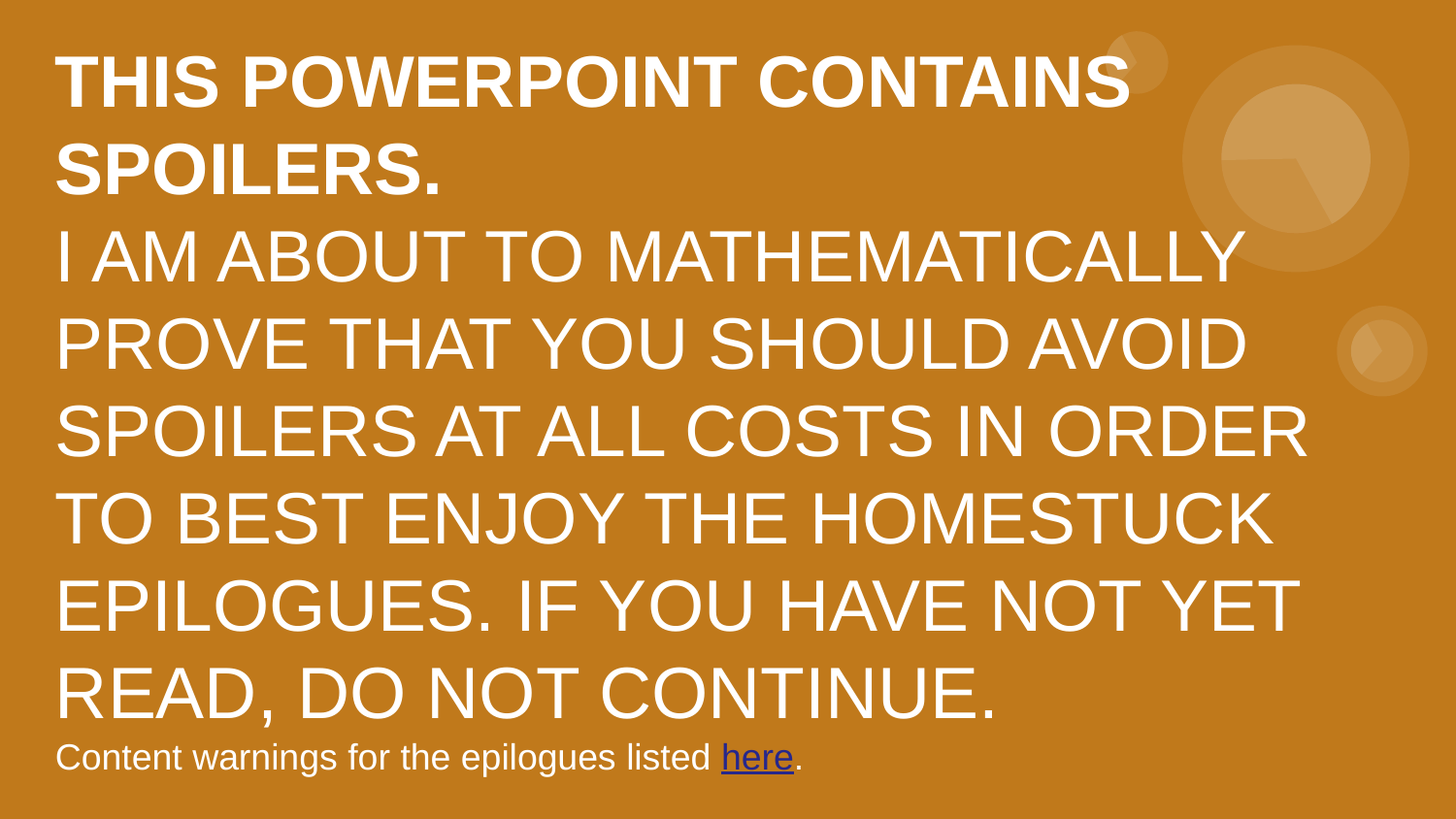

# THIS POWERPOINT CONTAINS SPOILERS.
I AM ABOUT TO MATHEMATICALLY PROVE THAT YOU SHOULD AVOID SPOILERS AT ALL COSTS IN ORDER TO BEST ENJOY THE HOMESTUCK EPILOGUES. IF YOU HAVE NOT YET READ, DO NOT CONTINUE.
Content warnings for the epilogues listed here.